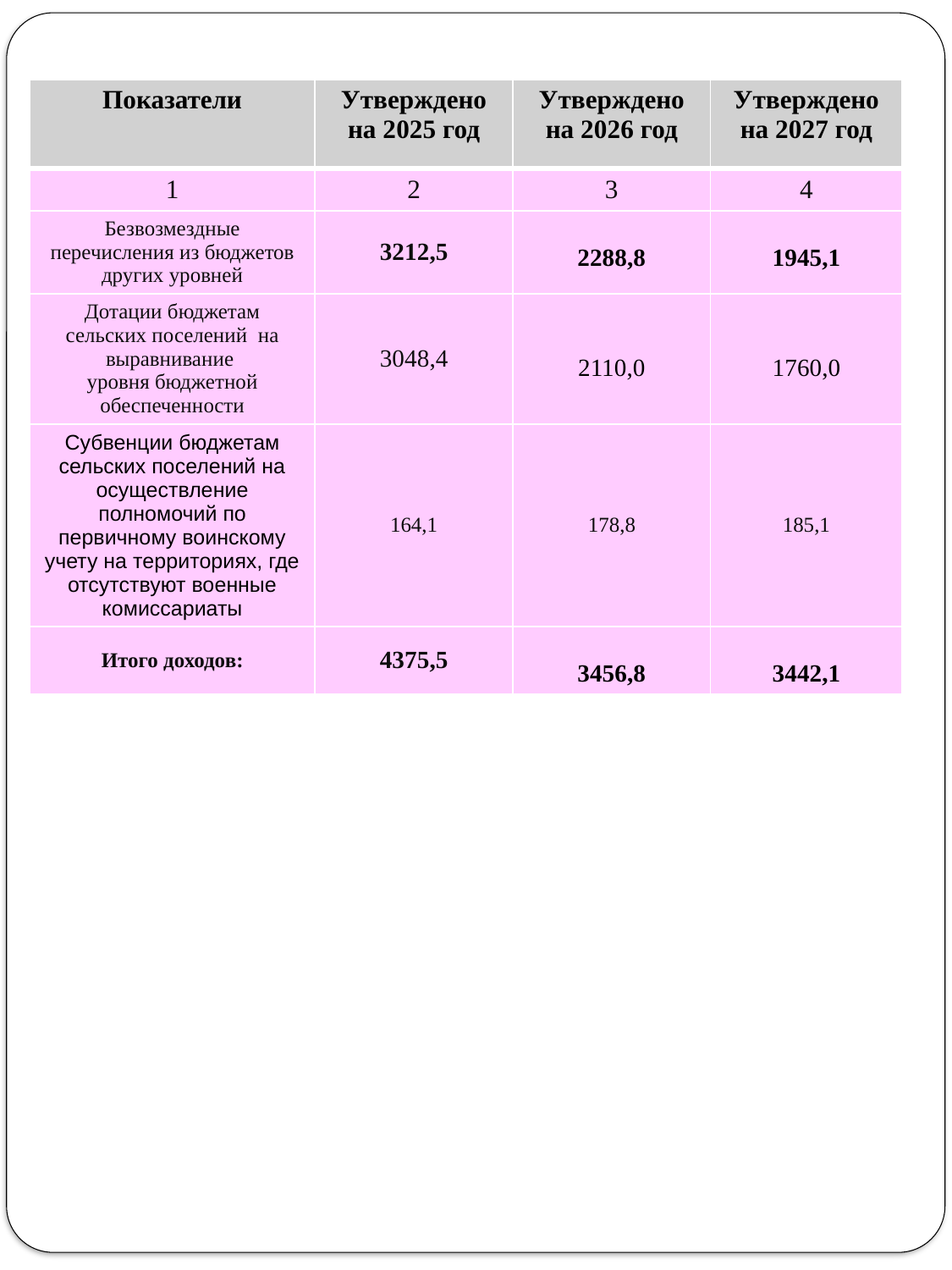

| Показатели | Утверждено на 2025 год | Утверждено на 2026 год | Утверждено на 2027 год |
| --- | --- | --- | --- |
| 1 | 2 | 3 | 4 |
| Безвозмездные перечисления из бюджетов других уровней | 3212,5 | 2288,8 | 1945,1 |
| Дотации бюджетам сельских поселений на выравнивание уровня бюджетной обеспеченности | 3048,4 | 2110,0 | 1760,0 |
| Субвенции бюджетам сельских поселений на осуществление полномочий по первичному воинскому учету на территориях, где отсутствуют военные комиссариаты | 164,1 | 178,8 | 185,1 |
| Итого доходов: | 4375,5 | 3456,8 | 3442,1 |